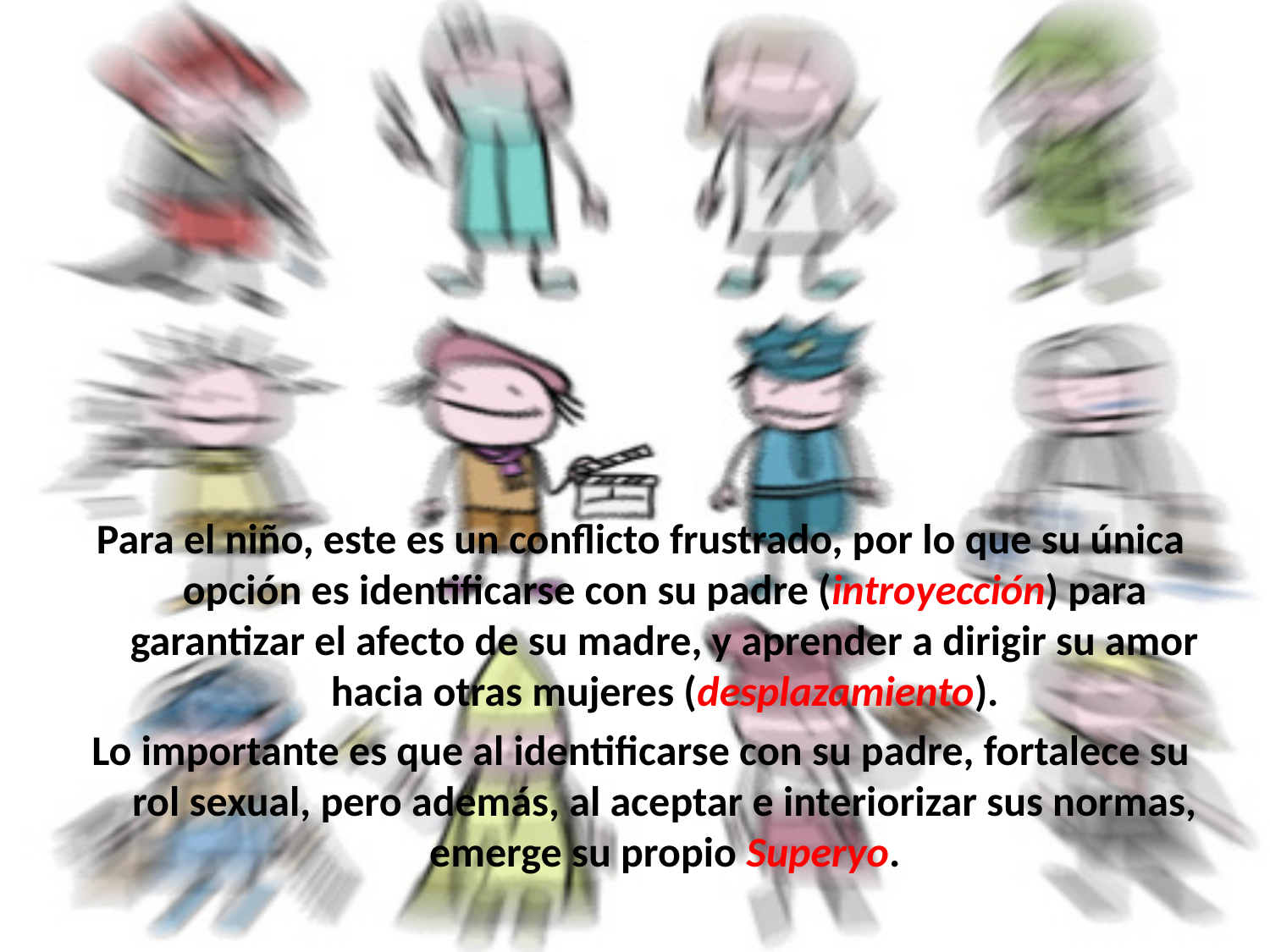

Para el niño, este es un conflicto frustrado, por lo que su única opción es identificarse con su padre (introyección) para garantizar el afecto de su madre, y aprender a dirigir su amor hacia otras mujeres (desplazamiento).
Lo importante es que al identificarse con su padre, fortalece su rol sexual, pero además, al aceptar e interiorizar sus normas, emerge su propio Superyo.